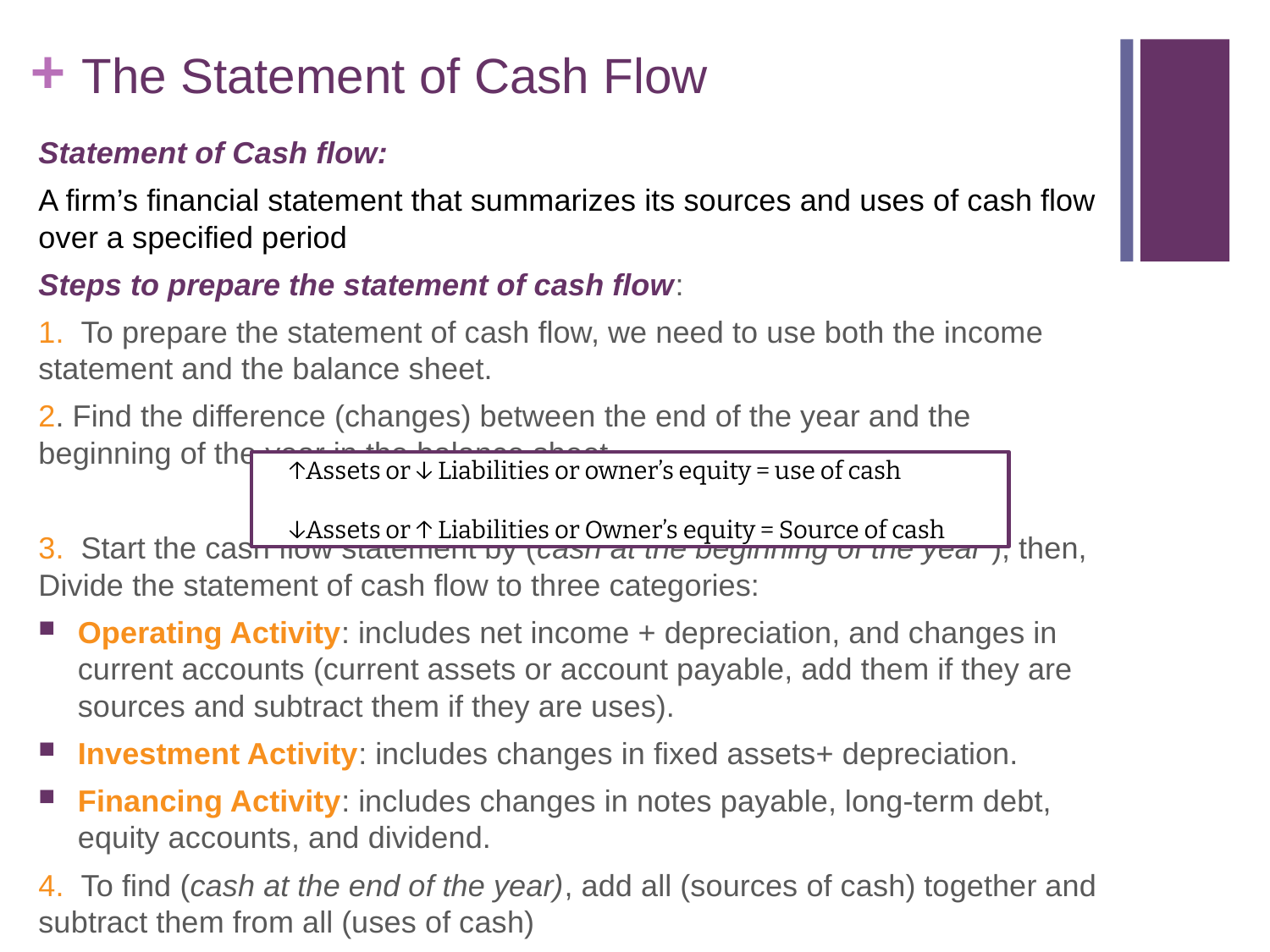

# The Statement of Cash Flow
Statement of Cash flow:
A firm’s financial statement that summarizes its sources and uses of cash flow over a specified period
Steps to prepare the statement of cash flow:
1.  To prepare the statement of cash flow, we need to use both the income statement and the balance sheet.
2. Find the difference (changes) between the end of the year and the beginning of the year in the balance sheet.

3.  Start the cash flow statement by (cash at the beginning of the year ), then, Divide the statement of cash flow to three categories:
Operating Activity: includes net income + depreciation, and changes in current accounts (current assets or account payable, add them if they are sources and subtract them if they are uses).
Investment Activity: includes changes in fixed assets+ depreciation.
Financing Activity: includes changes in notes payable, long-term debt, equity accounts, and dividend.
4.  To find (cash at the end of the year), add all (sources of cash) together and subtract them from all (uses of cash)

     ↑Assets or ↓ Liabilities or owner’s equity = use of cash

     ↓Assets or ↑ Liabilities or Owner’s equity = Source of cash